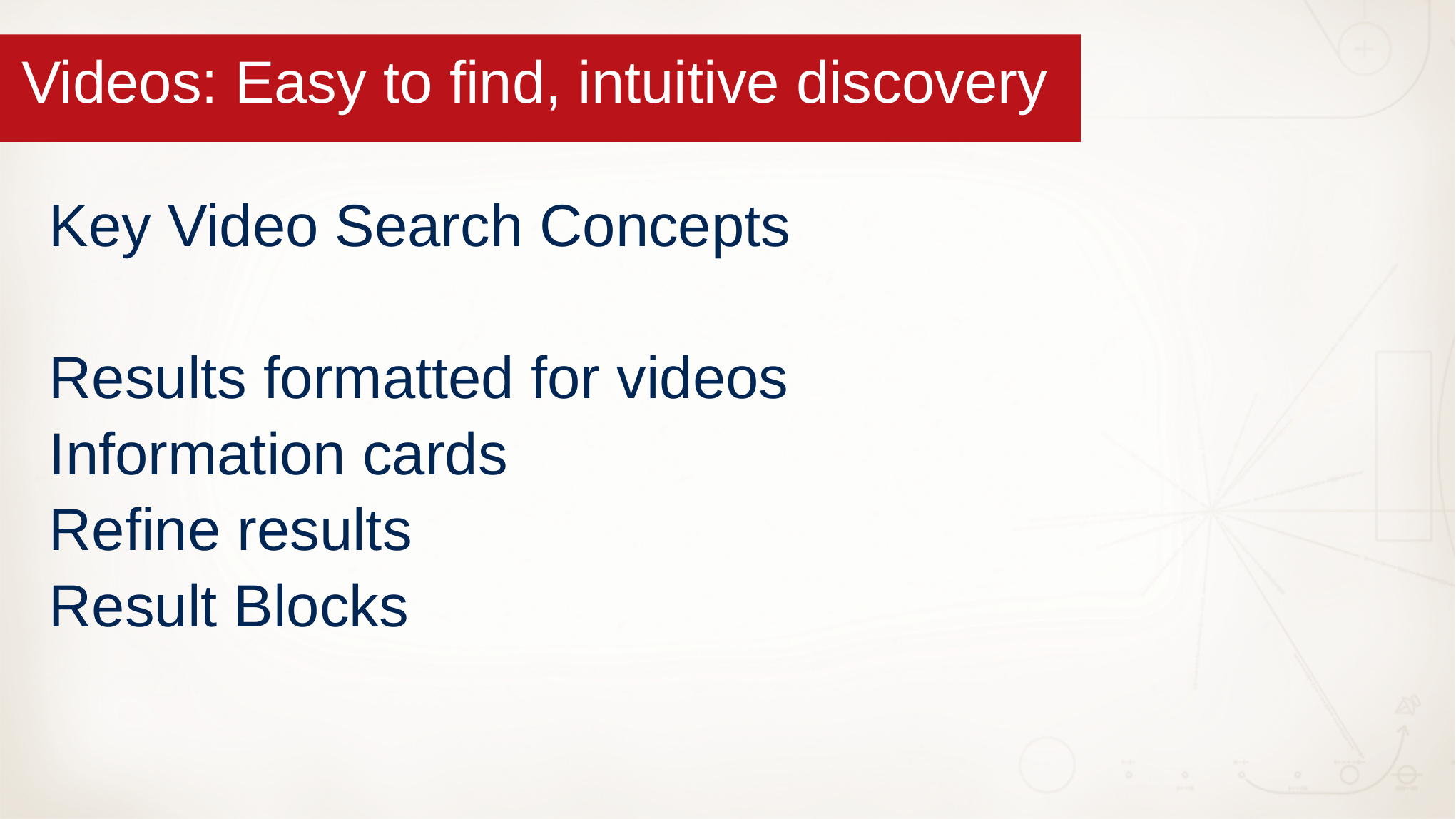

Videos: Easy to find, intuitive discovery
#

Key Video Search Concepts

Results formatted for videos
Information cards
Refine results
Result Blocks